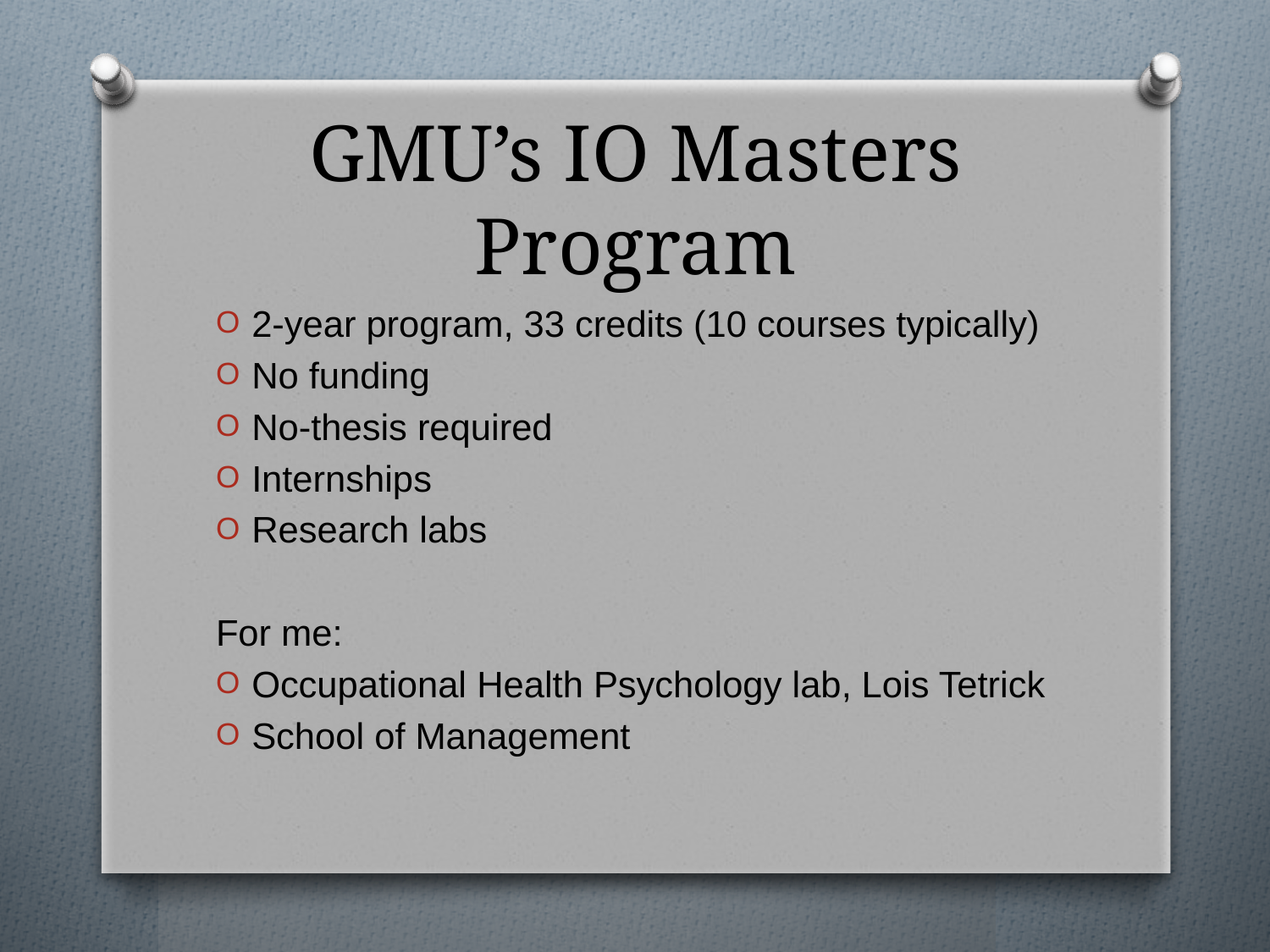

# GMU’s IO Masters Program
2-year program, 33 credits (10 courses typically)
No funding
No-thesis required
Internships
Research labs

For me:
Occupational Health Psychology lab, Lois Tetrick
School of Management